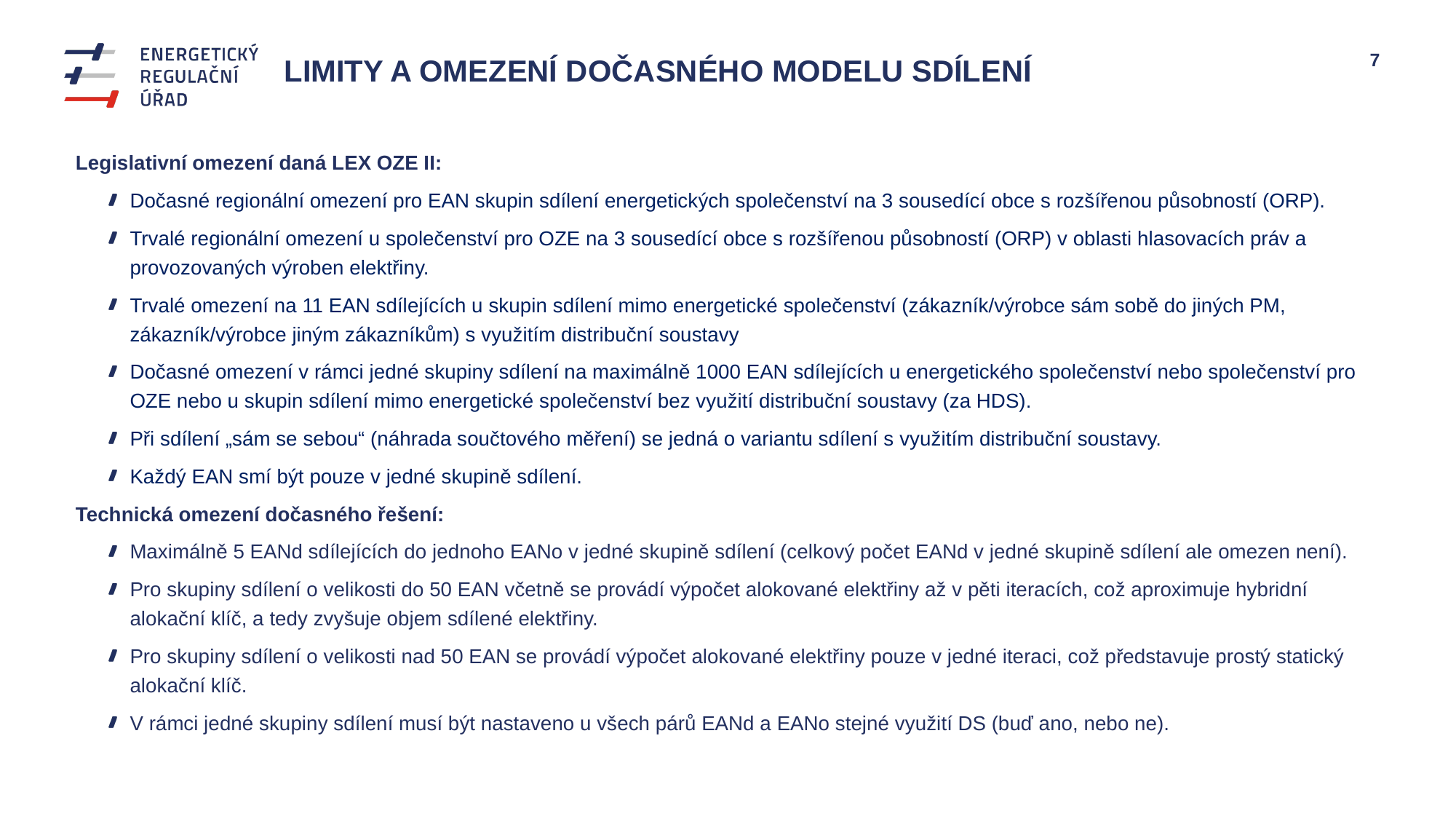

limity a omezení dočasného modelu sdílení
Legislativní omezení daná LEX OZE II:
Dočasné regionální omezení pro EAN skupin sdílení energetických společenství na 3 sousedící obce s rozšířenou působností (ORP).
Trvalé regionální omezení u společenství pro OZE na 3 sousedící obce s rozšířenou působností (ORP) v oblasti hlasovacích práv a provozovaných výroben elektřiny.
Trvalé omezení na 11 EAN sdílejících u skupin sdílení mimo energetické společenství (zákazník/výrobce sám sobě do jiných PM, zákazník/výrobce jiným zákazníkům) s využitím distribuční soustavy
Dočasné omezení v rámci jedné skupiny sdílení na maximálně 1000 EAN sdílejících u energetického společenství nebo společenství pro OZE nebo u skupin sdílení mimo energetické společenství bez využití distribuční soustavy (za HDS).
Při sdílení „sám se sebou“ (náhrada součtového měření) se jedná o variantu sdílení s využitím distribuční soustavy.
Každý EAN smí být pouze v jedné skupině sdílení.
Technická omezení dočasného řešení:
Maximálně 5 EANd sdílejících do jednoho EANo v jedné skupině sdílení (celkový počet EANd v jedné skupině sdílení ale omezen není).
Pro skupiny sdílení o velikosti do 50 EAN včetně se provádí výpočet alokované elektřiny až v pěti iteracích, což aproximuje hybridní alokační klíč, a tedy zvyšuje objem sdílené elektřiny.
Pro skupiny sdílení o velikosti nad 50 EAN se provádí výpočet alokované elektřiny pouze v jedné iteraci, což představuje prostý statický alokační klíč.
V rámci jedné skupiny sdílení musí být nastaveno u všech párů EANd a EANo stejné využití DS (buď ano, nebo ne).